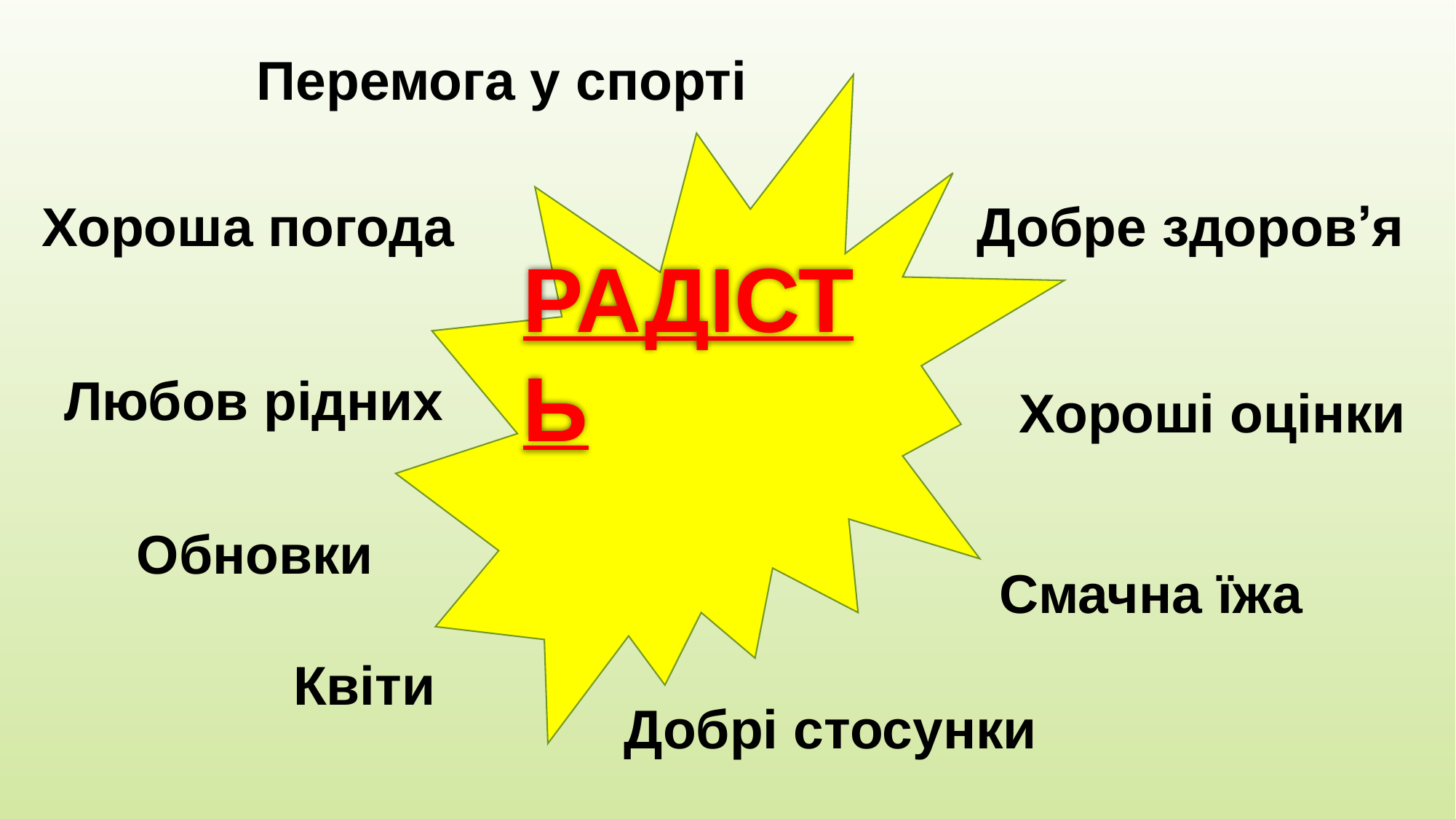

Перемога у спорті

Добре здоров’я
Хороша погода
Любов рідних
# РАДІСТЬ
Хороші оцінки
Обновки
Смачна їжа
Квіти
Добрі стосунки